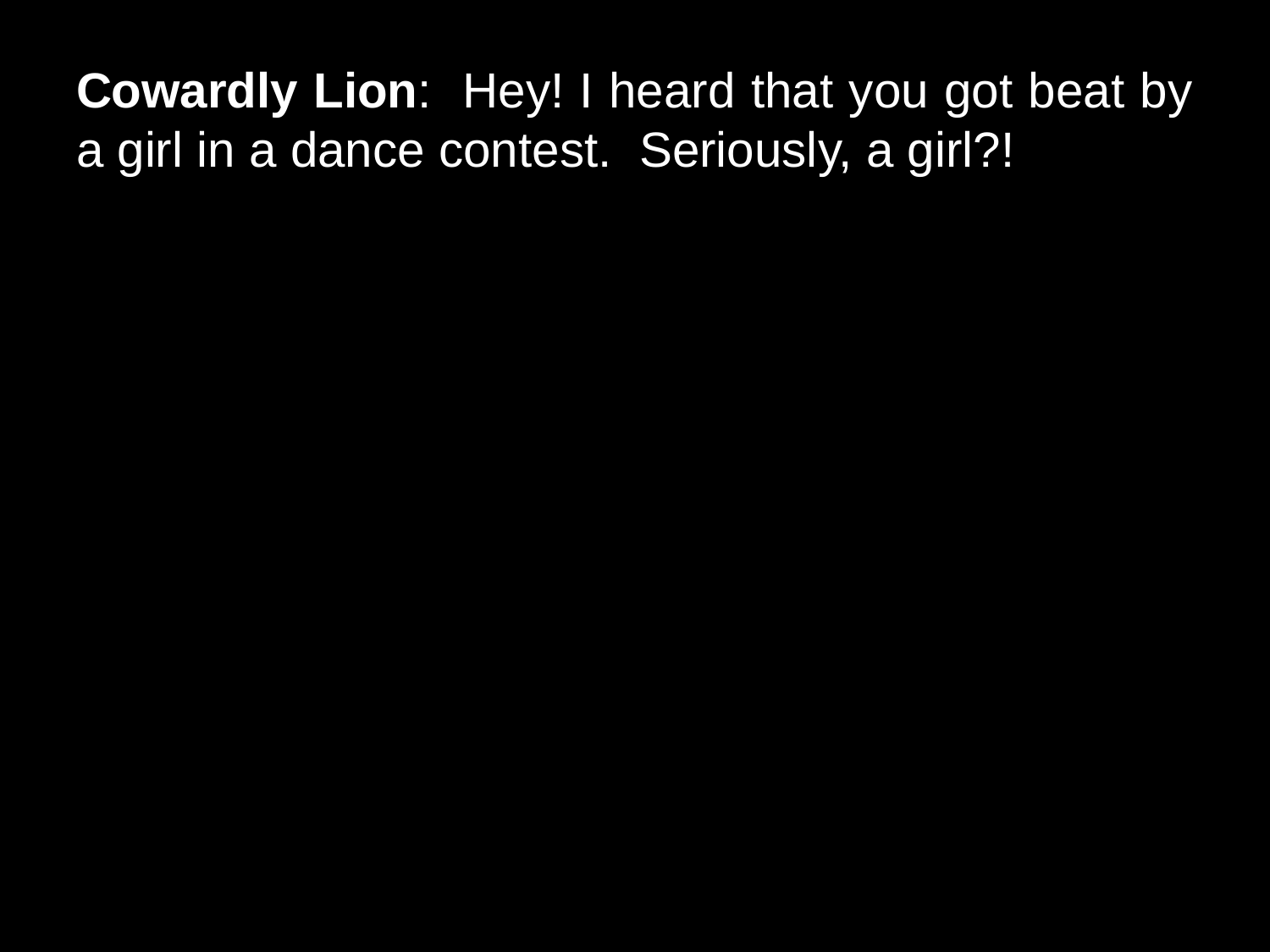

# Cowardly Lion:  Hey! I heard that you got beat by a girl in a dance contest.  Seriously, a girl?!